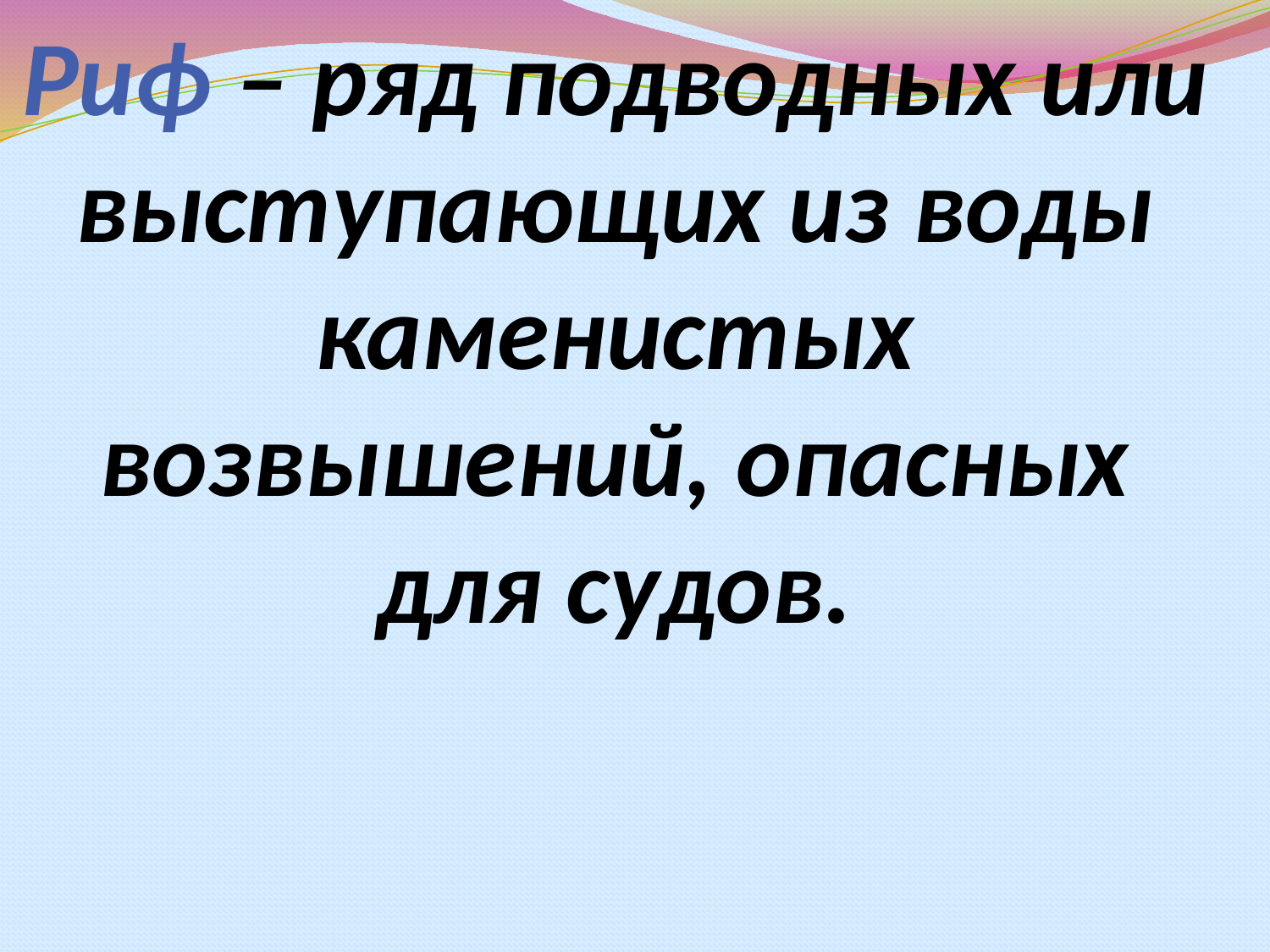

Риф – ряд подводных или выступающих из воды каменистых возвышений, опасных для судов.